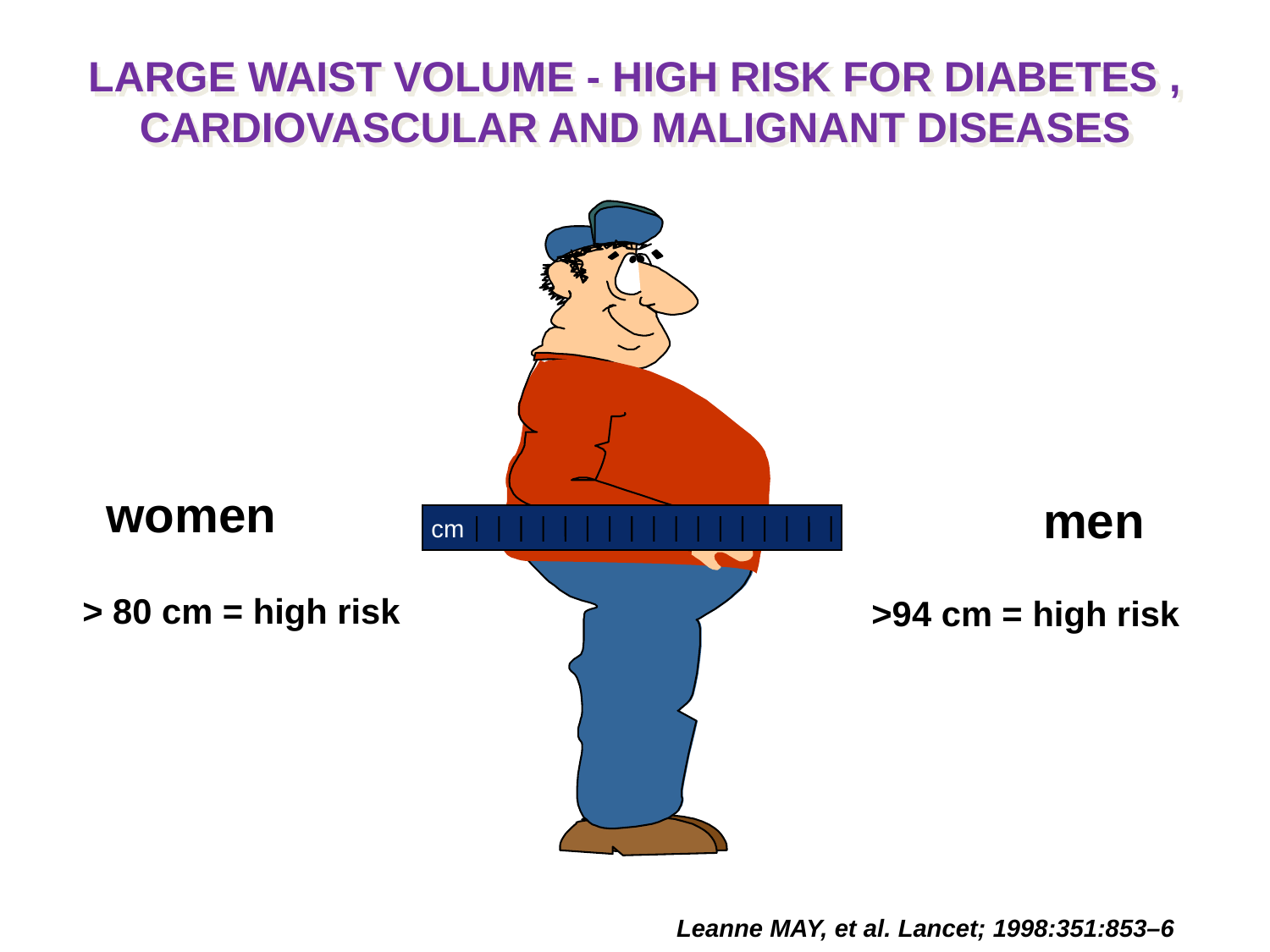

# LARGE WAIST VOLUME - HIGH RISK FOR DIABETES , CARDIOVASCULAR AND MALIGNANT DISEASES

women
men

cm

> 80 cm = high risk
 >94 cm = high risk
Leanne MAY, et al. Lancet; 1998:351:853–6